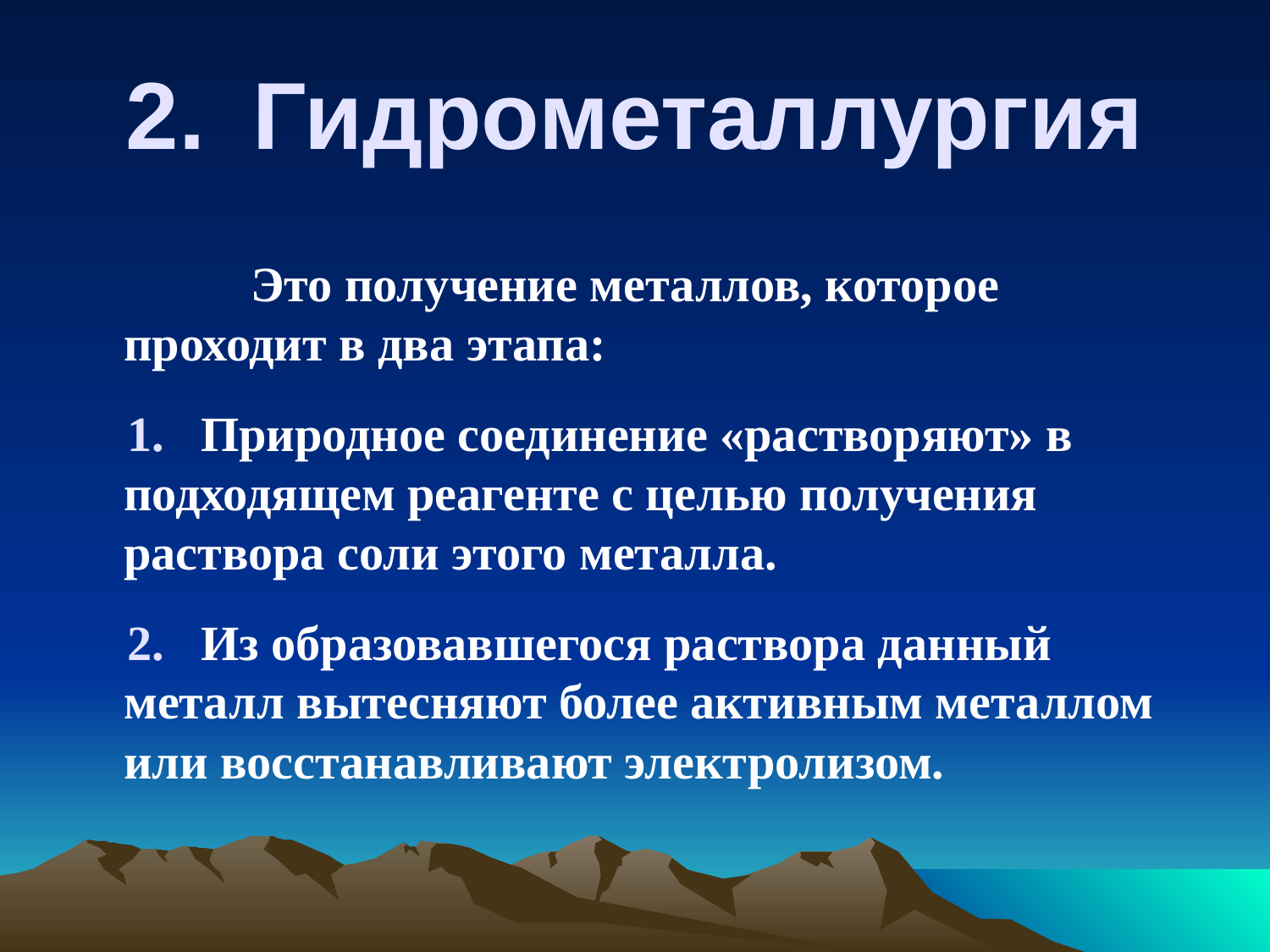

# 2.	Гидрометаллургия
 	Это получение металлов, которое проходит в два этапа:
   Природное соединение «растворяют» в подходящем реагенте с целью получения раствора соли этого металла.
   Из образовавшегося раствора данный металл вытесняют более активным металлом или восстанавливают электролизом.